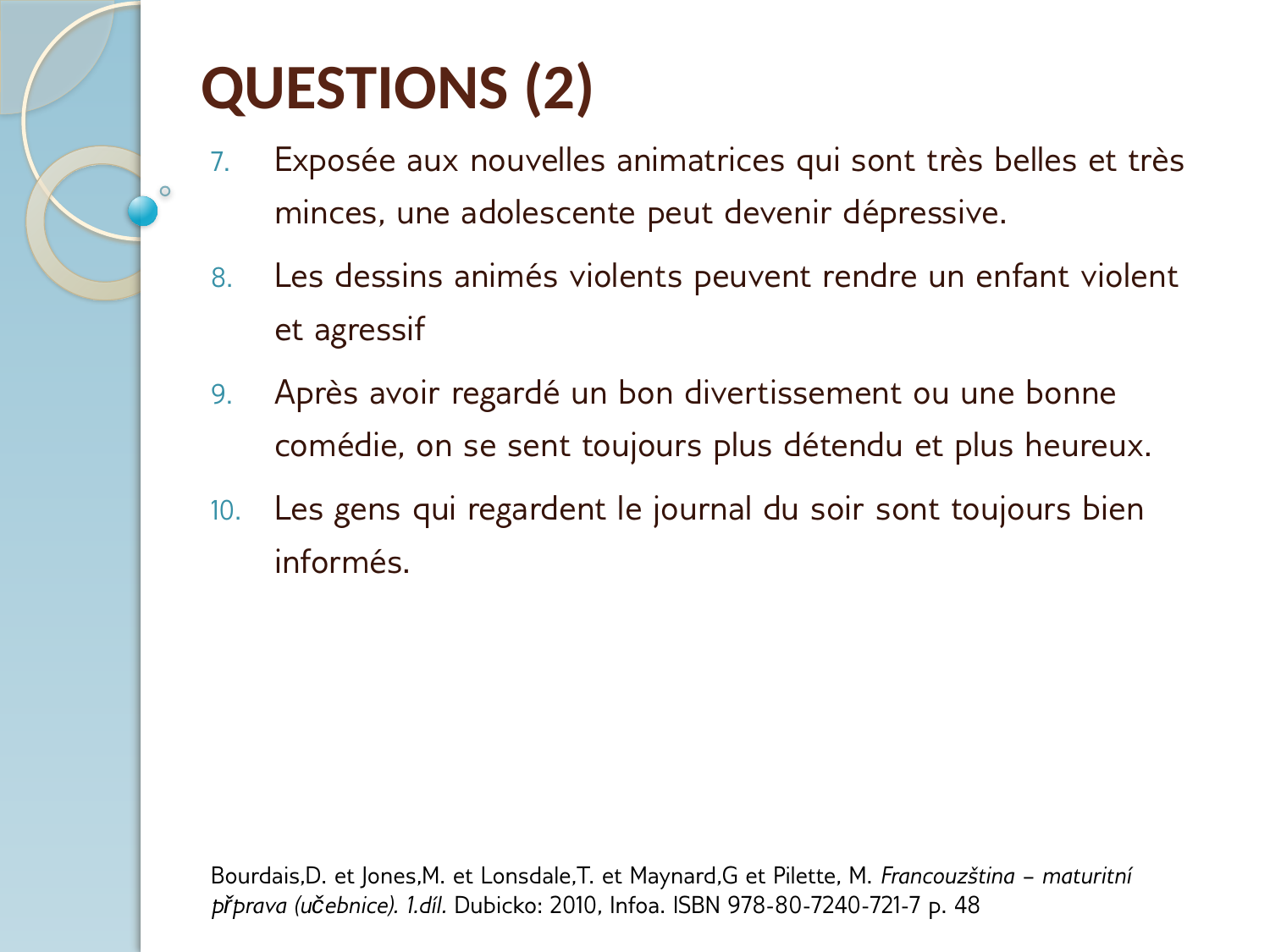

# QUESTIONS (2)
Exposée aux nouvelles animatrices qui sont très belles et très minces, une adolescente peut devenir dépressive.
Les dessins animés violents peuvent rendre un enfant violent et agressif
Après avoir regardé un bon divertissement ou une bonne comédie, on se sent toujours plus détendu et plus heureux.
Les gens qui regardent le journal du soir sont toujours bien informés.

Bourdais,D. et Jones,M. et Lonsdale,T. et Maynard,G et Pilette, M. Francouzština – maturitní přprava (učebnice). 1.díl. Dubicko: 2010, Infoa. ISBN 978-80-7240-721-7 p. 48